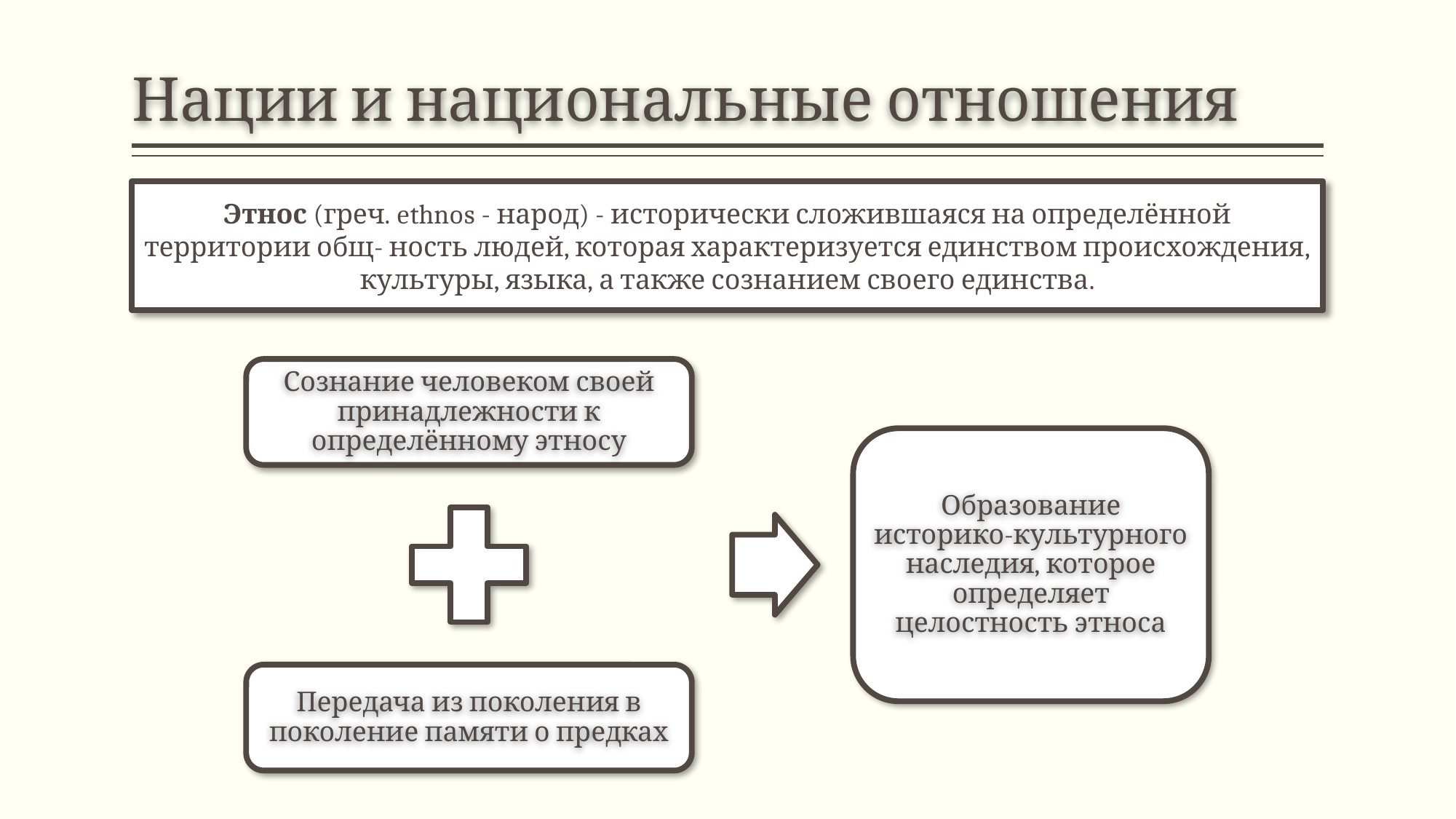

# Нации и национальные отношения
Этнос (греч. ethnos - народ) - исторически сложившаяся на определённой территории общ- ность людей, которая характеризуется единством происхождения, культуры, языка, а также сознанием своего единства.

Сознание человеком своей принадлежности к определённому этносу

Образование историко-культурного наследия, которое определяет целостность этноса

Передача из поколения в поколение памяти о предках